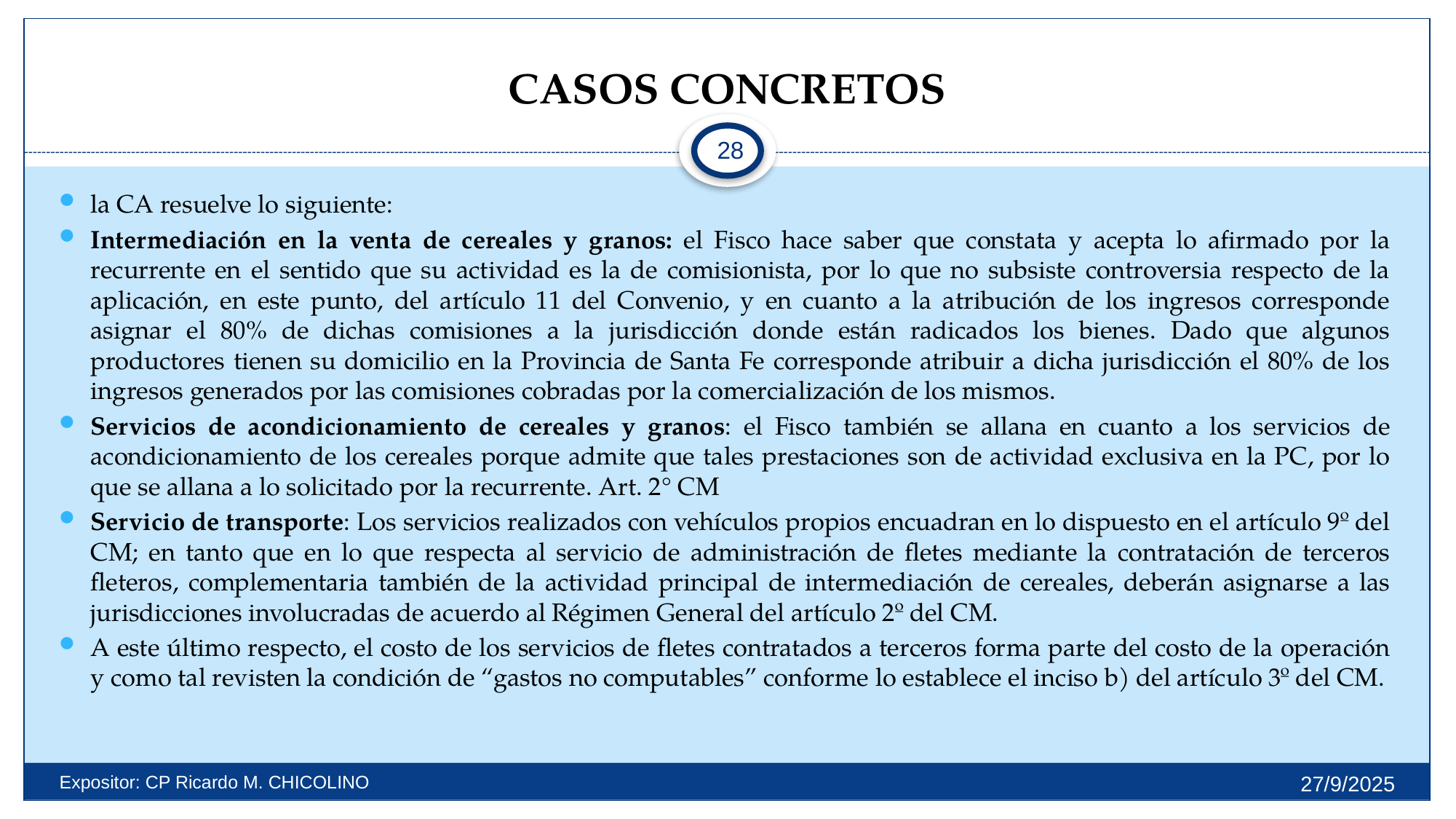

# CASOS CONCRETOS
28
la CA resuelve lo siguiente:
Intermediación en la venta de cereales y granos: el Fisco hace saber que constata y acepta lo afirmado por la recurrente en el sentido que su actividad es la de comisionista, por lo que no subsiste controversia respecto de la aplicación, en este punto, del artículo 11 del Convenio, y en cuanto a la atribución de los ingresos corresponde asignar el 80% de dichas comisiones a la jurisdicción donde están radicados los bienes. Dado que algunos productores tienen su domicilio en la Provincia de Santa Fe corresponde atribuir a dicha jurisdicción el 80% de los ingresos generados por las comisiones cobradas por la comercialización de los mismos.
Servicios de acondicionamiento de cereales y granos: el Fisco también se allana en cuanto a los servicios de acondicionamiento de los cereales porque admite que tales prestaciones son de actividad exclusiva en la PC, por lo que se allana a lo solicitado por la recurrente. Art. 2° CM
Servicio de transporte: Los servicios realizados con vehículos propios encuadran en lo dispuesto en el artículo 9º del CM; en tanto que en lo que respecta al servicio de administración de fletes mediante la contratación de terceros fleteros, complementaria también de la actividad principal de intermediación de cereales, deberán asignarse a las jurisdicciones involucradas de acuerdo al Régimen General del artículo 2º del CM.
A este último respecto, el costo de los servicios de fletes contratados a terceros forma parte del costo de la operación y como tal revisten la condición de “gastos no computables” conforme lo establece el inciso b) del artículo 3º del CM.

27/9/2025
Expositor: CP Ricardo M. CHICOLINO